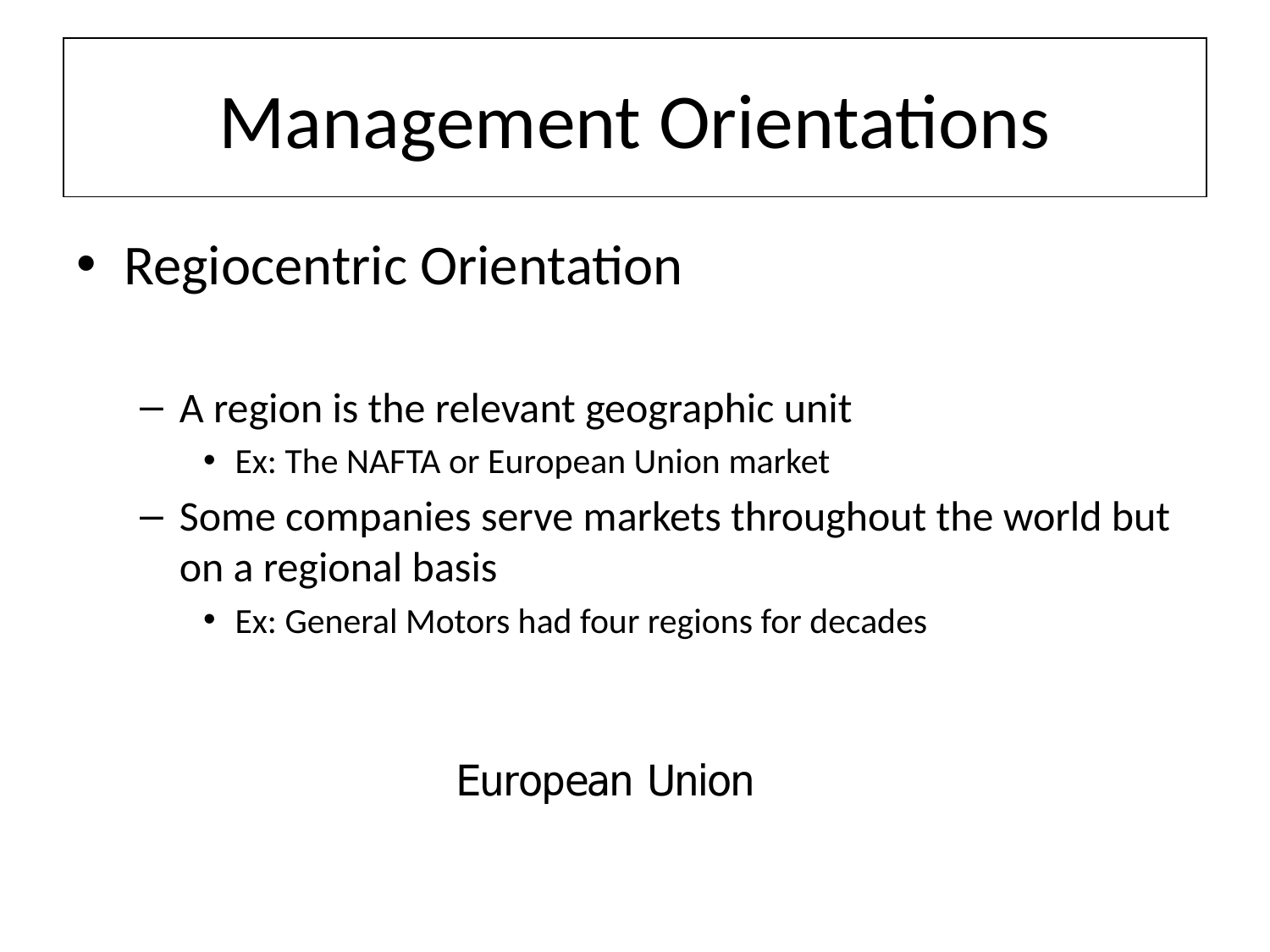

# Management Orientations
Regiocentric Orientation

A region is the relevant geographic unit
Ex: The NAFTA or European Union market
Some companies serve markets throughout the world but on a regional basis
Ex: General Motors had four regions for decades

European Union